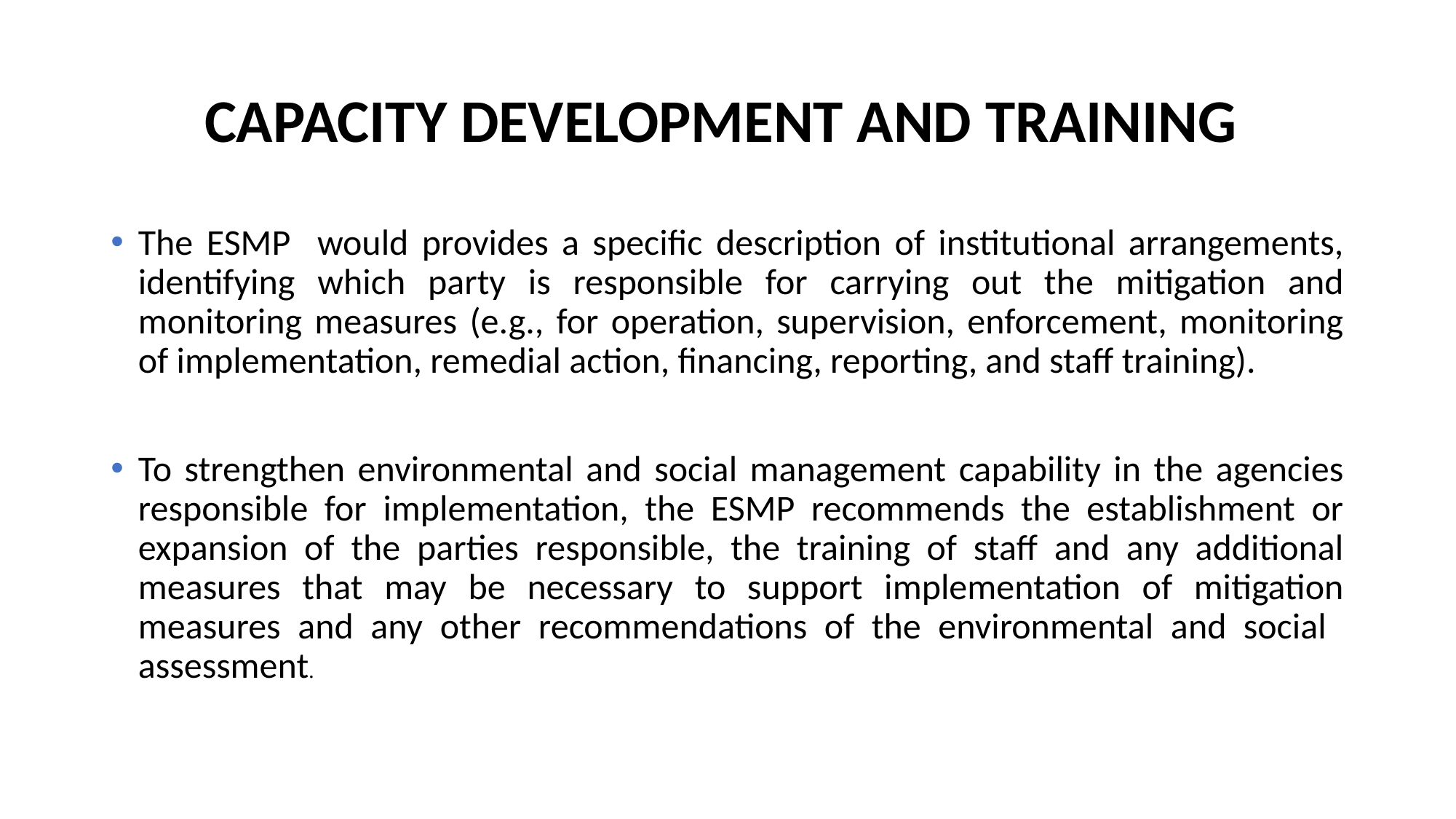

# CAPACITY DEVELOPMENT AND TRAINING
The ESMP  would provides a specific description of institutional arrangements, identifying which party is responsible for carrying out the mitigation and monitoring measures (e.g., for operation, supervision, enforcement, monitoring of implementation, remedial action, financing, reporting, and staff training).

To strengthen environmental and social management capability in the agencies responsible for implementation, the ESMP recommends the establishment or expansion of the parties responsible, the training of staff and any additional measures that may be necessary to support implementation of mitigation measures and any other recommendations of the environmental and social  assessment.